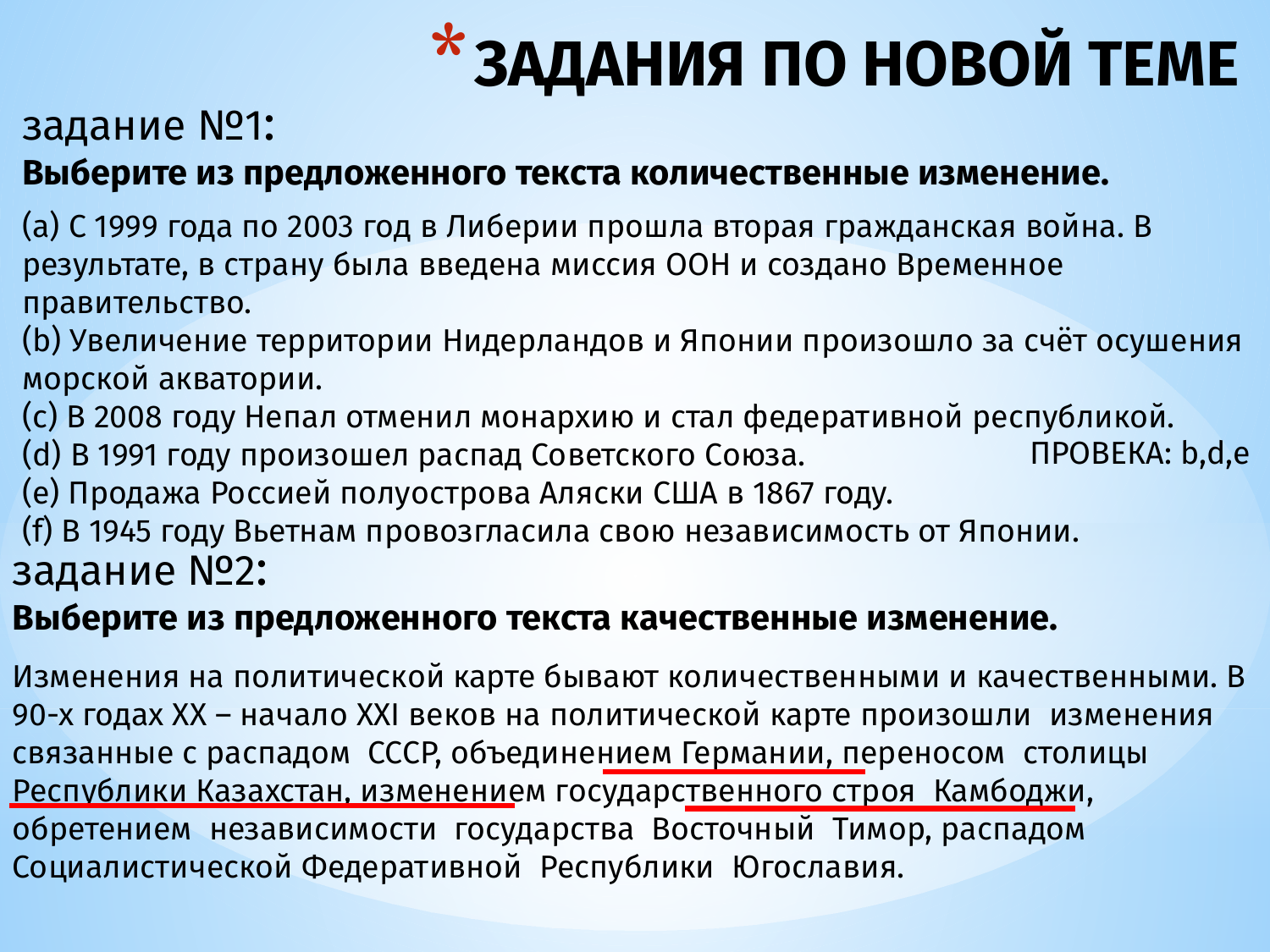

# ЗАДАНИЯ ПО НОВОЙ ТЕМЕ
задание №1:
Выберите из предложенного текста количественные изменение.
(a) C 1999 года по 2003 год в Либерии прошла вторая гражданская война. В результате, в страну была введена миссия ООН и создано Временное правительство.
(b) Увеличение территории Нидерландов и Японии произошло за счёт осушения морской акватории.
(c) В 2008 году Непал отменил монархию и стал федеративной республикой.
(d) В 1991 году произошел распад Советского Союза.
(e) Продажа Россией полуострова Аляски США в 1867 году.
(f) В 1945 году Вьетнам провозгласила свою независимость от Японии.
ПРОВЕКА: b,d,e
задание №2:
Выберите из предложенного текста качественные изменение.
Изменения на политической карте бывают количественными и качественными. В 90-х годах ХХ – начало ХХI веков на политической карте произошли  изменения  связанные с распадом  СССР, объединением Германии, переносом  столицы  Республики Казахстан, изменением государственного строя  Камбоджи, обретением  независимости  государства  Восточный  Тимор, распадом  Социалистической Федеративной  Республики  Югославия.